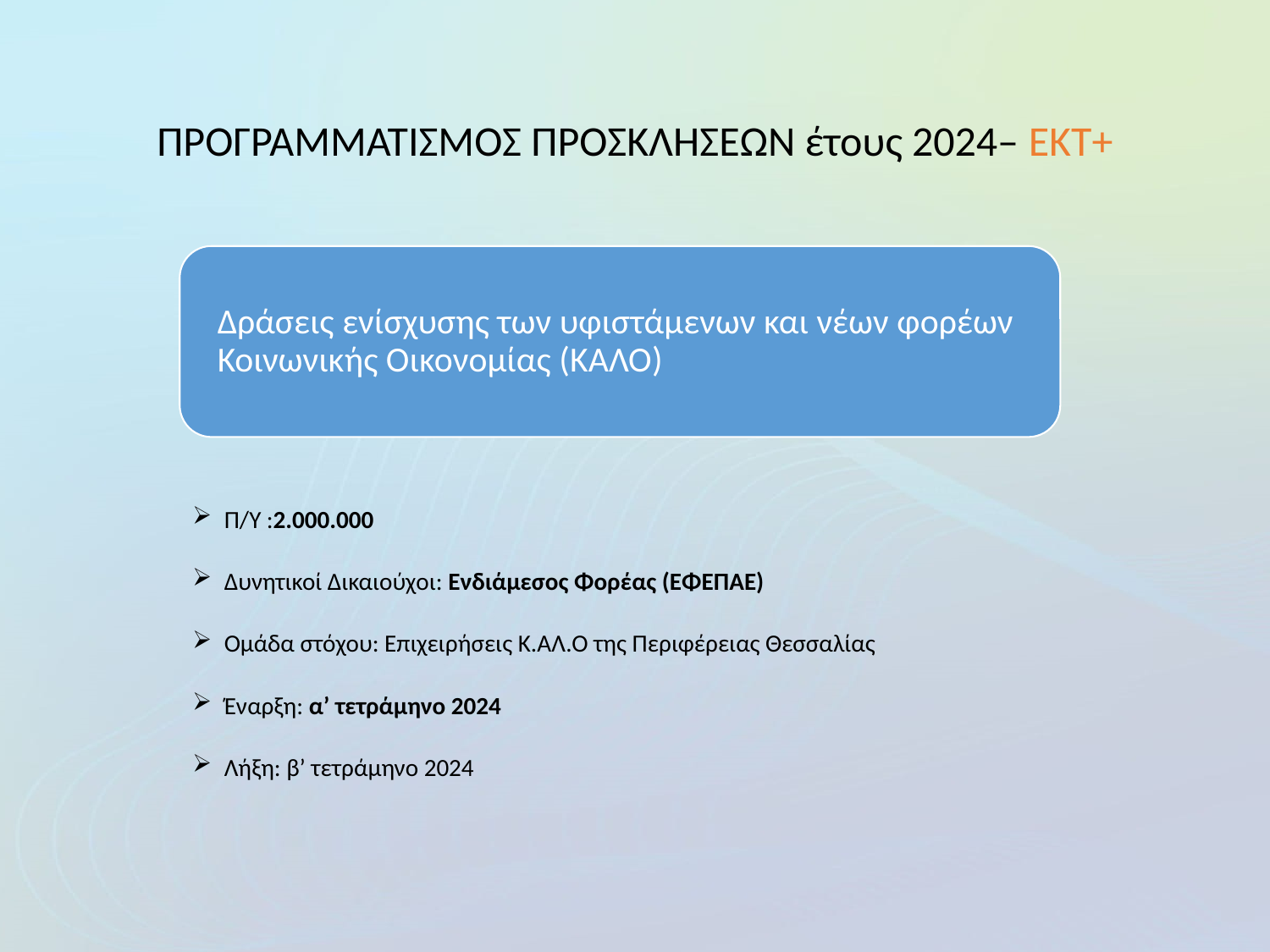

# ΠΡΟΓΡΑΜΜΑΤΙΣΜΟΣ ΠΡΟΣΚΛΗΣΕΩΝ έτους 2024– ΕΚΤ+

Δράσεις ενίσχυσης των υφιστάμενων και νέων φορέων Κοινωνικής Οικονομίας (ΚΑΛΟ)
Π/Υ :2.000.000
Δυνητικοί Δικαιούχοι: Ενδιάμεσος Φορέας (ΕΦΕΠΑΕ)
Ομάδα στόχου: Επιχειρήσεις Κ.ΑΛ.Ο της Περιφέρειας Θεσσαλίας
Έναρξη: α’ τετράμηνο 2024
Λήξη: β’ τετράμηνο 2024